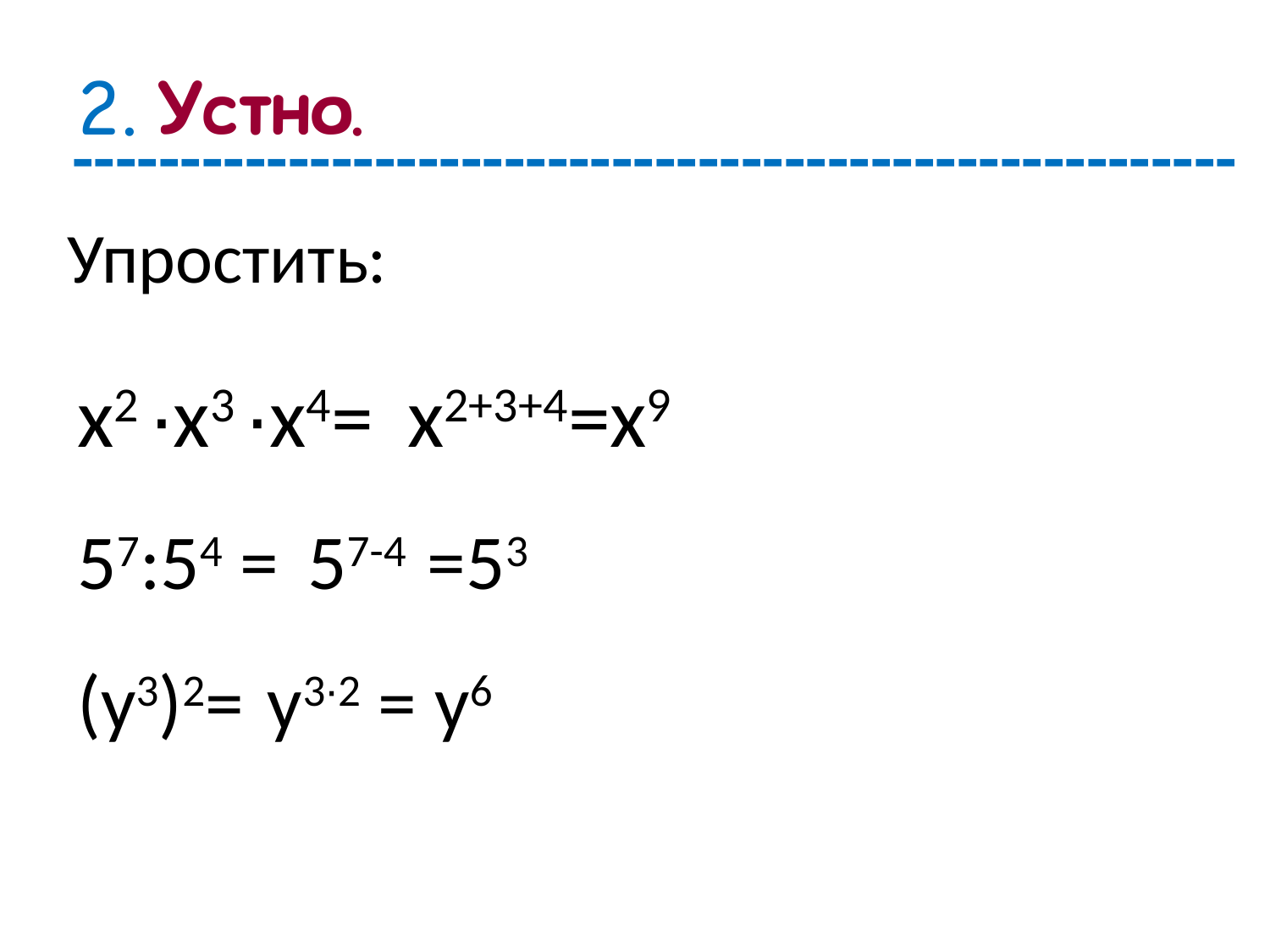

2.
Устно.
------------------------------------------------------
Упростить:
х2 ∙х3 ∙х4=
х2+3+4=х9
57:54 =
57-4
=53
(у3)2=
у3∙2 = у6